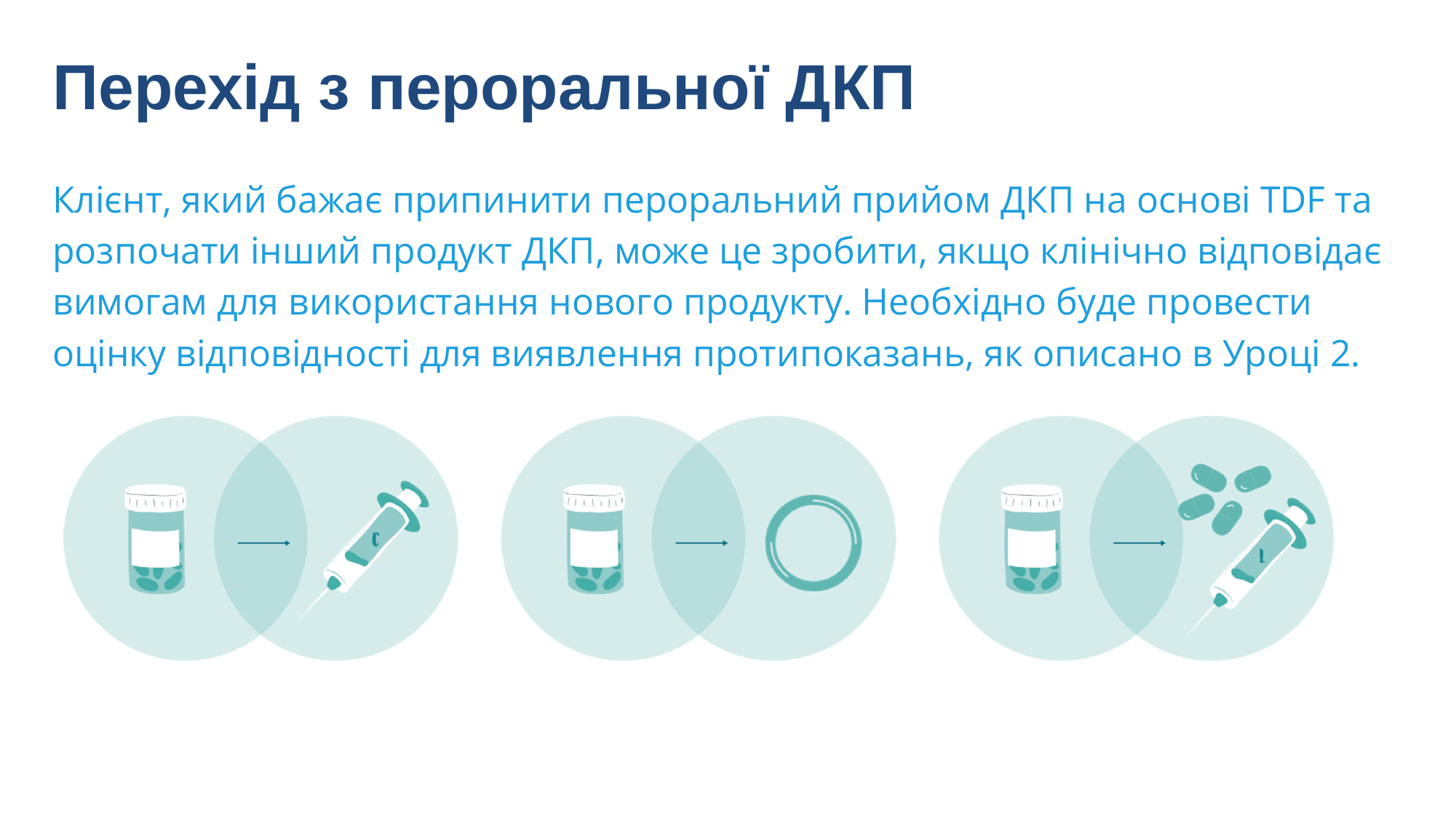

Перехід з пероральної ДКП
Клієнт, який бажає припинити пероральний прийом ДКП на основі TDF та розпочати інший продукт ДКП, може це зробити, якщо клінічно відповідає вимогам для використання нового продукту. Необхідно буде провести оцінку відповідності для виявлення протипоказань, як описано в Уроці 2.